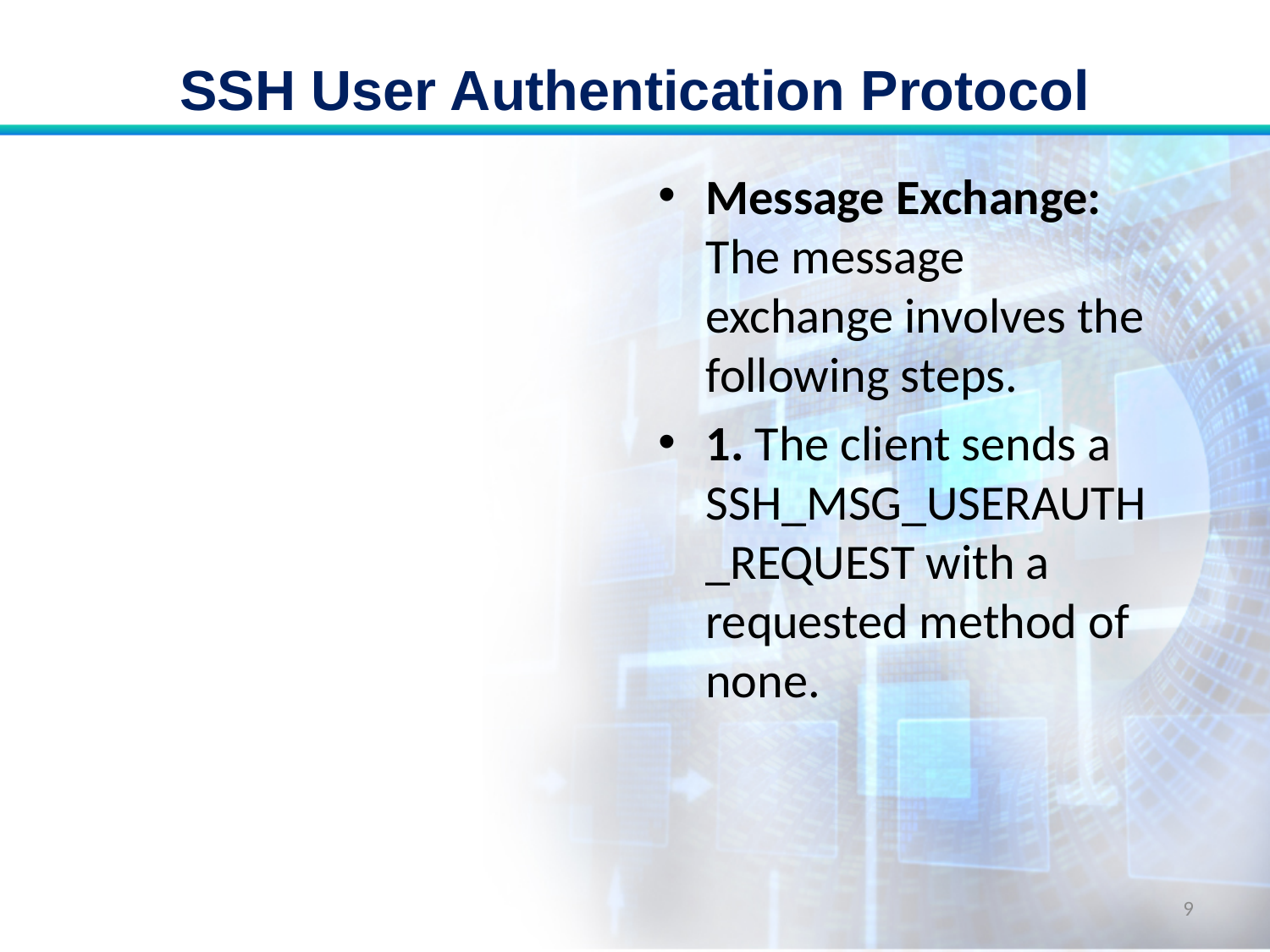

# SSH User Authentication Protocol
Message Exchange: The message exchange involves the following steps.
1. The client sends a SSH_MSG_USERAUTH_REQUEST with a requested method of none.
9